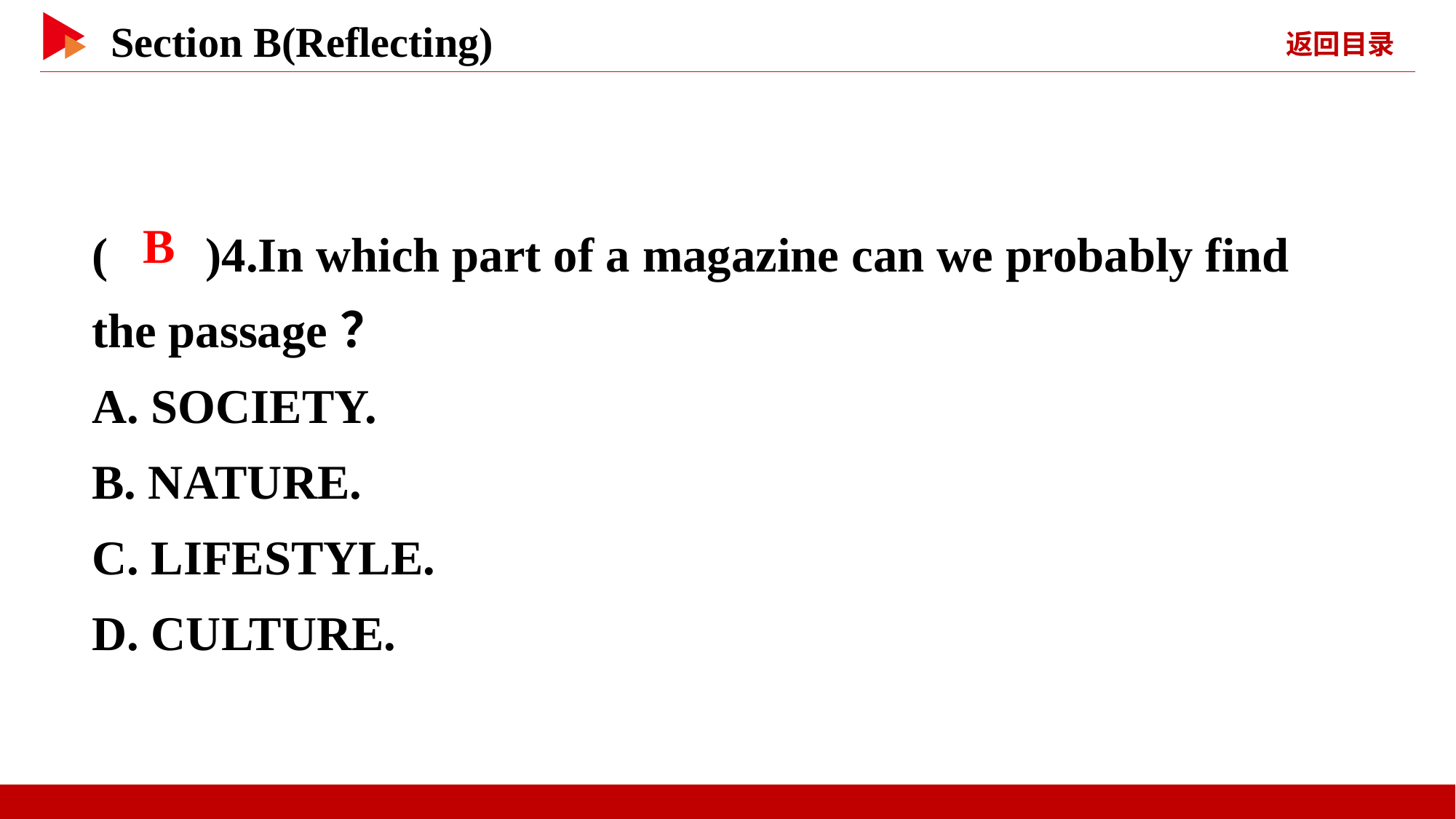

(        )4.In which part of a magazine can we probably find the passage？
A. SOCIETY.
B. NATURE.
C. LIFESTYLE.
D. CULTURE.
   B